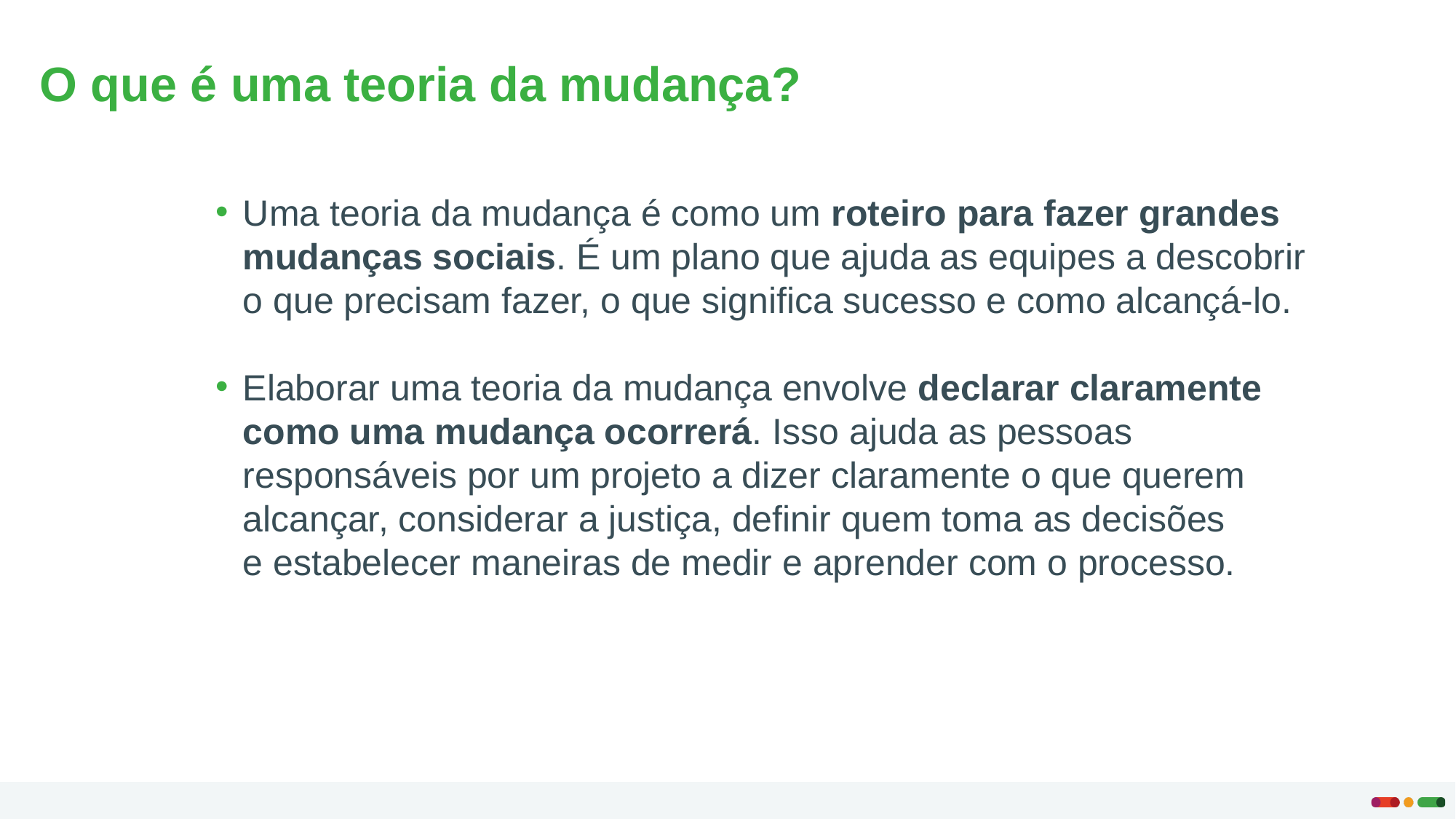

O que é uma teoria da mudança?
Uma teoria da mudança é como um roteiro para fazer grandes mudanças sociais. É um plano que ajuda as equipes a descobrir o que precisam fazer, o que significa sucesso e como alcançá-lo.

Elaborar uma teoria da mudança envolve declarar claramente como uma mudança ocorrerá. Isso ajuda as pessoas responsáveis por um projeto a dizer claramente o que querem alcançar, considerar a justiça, definir quem toma as decisões
e estabelecer maneiras de medir e aprender com o processo.